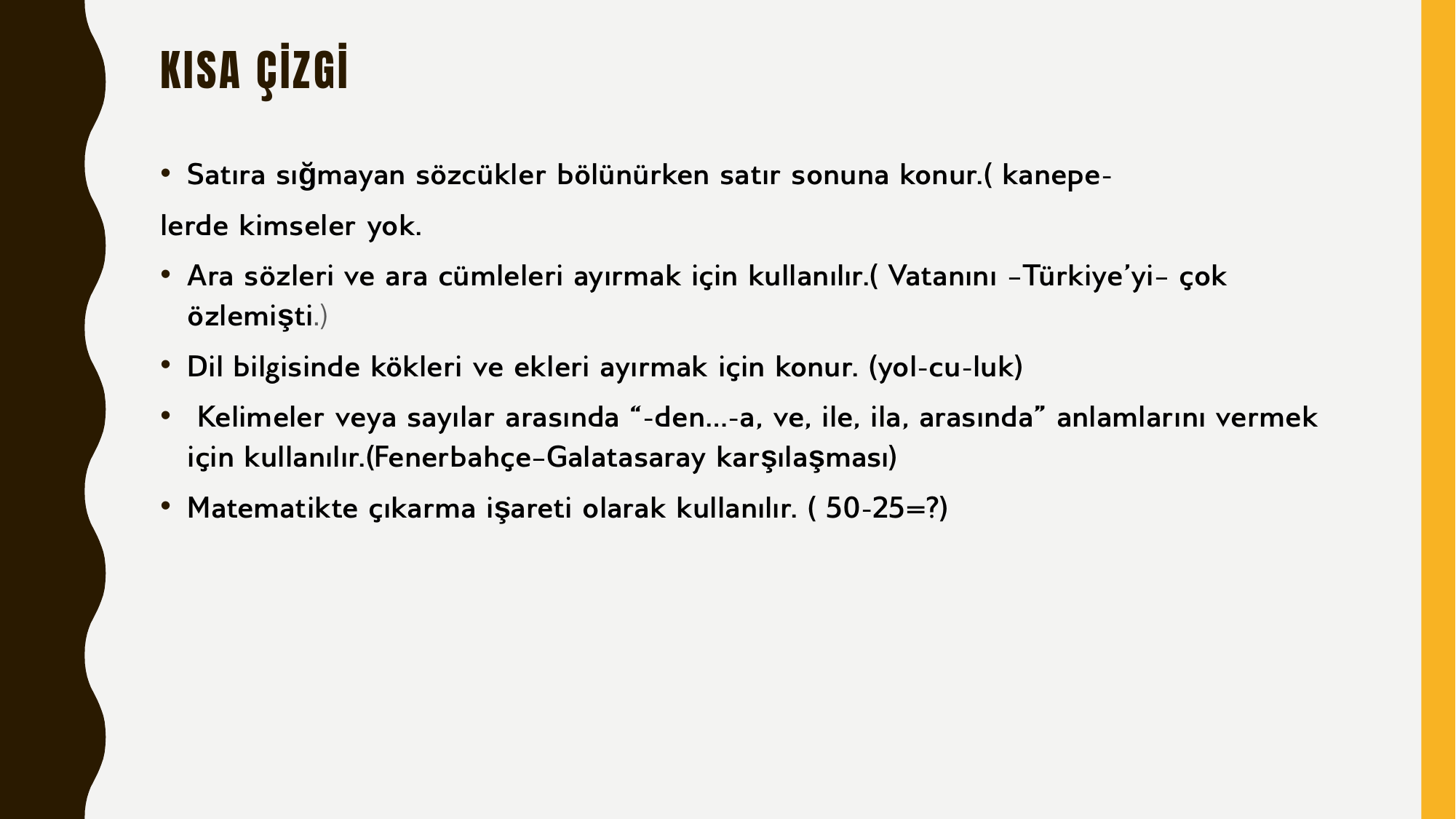

# Kısa çizgi
Satıra sığmayan sözcükler bölünürken satır sonuna konur.( kanepe-
lerde kimseler yok.
Ara sözleri ve ara cümleleri ayırmak için kullanılır.( Vatanını –Türkiye’yi– çok özlemişti.)
Dil bilgisinde kökleri ve ekleri ayırmak için konur. (yol-cu-luk)
 Kelimeler veya sayılar arasında “-den…-a, ve, ile, ila, arasında” anlamlarını vermek için kullanılır.(Fenerbahçe–Galatasaray karşılaşması)
Matematikte çıkarma işareti olarak kullanılır. ( 50-25=?)